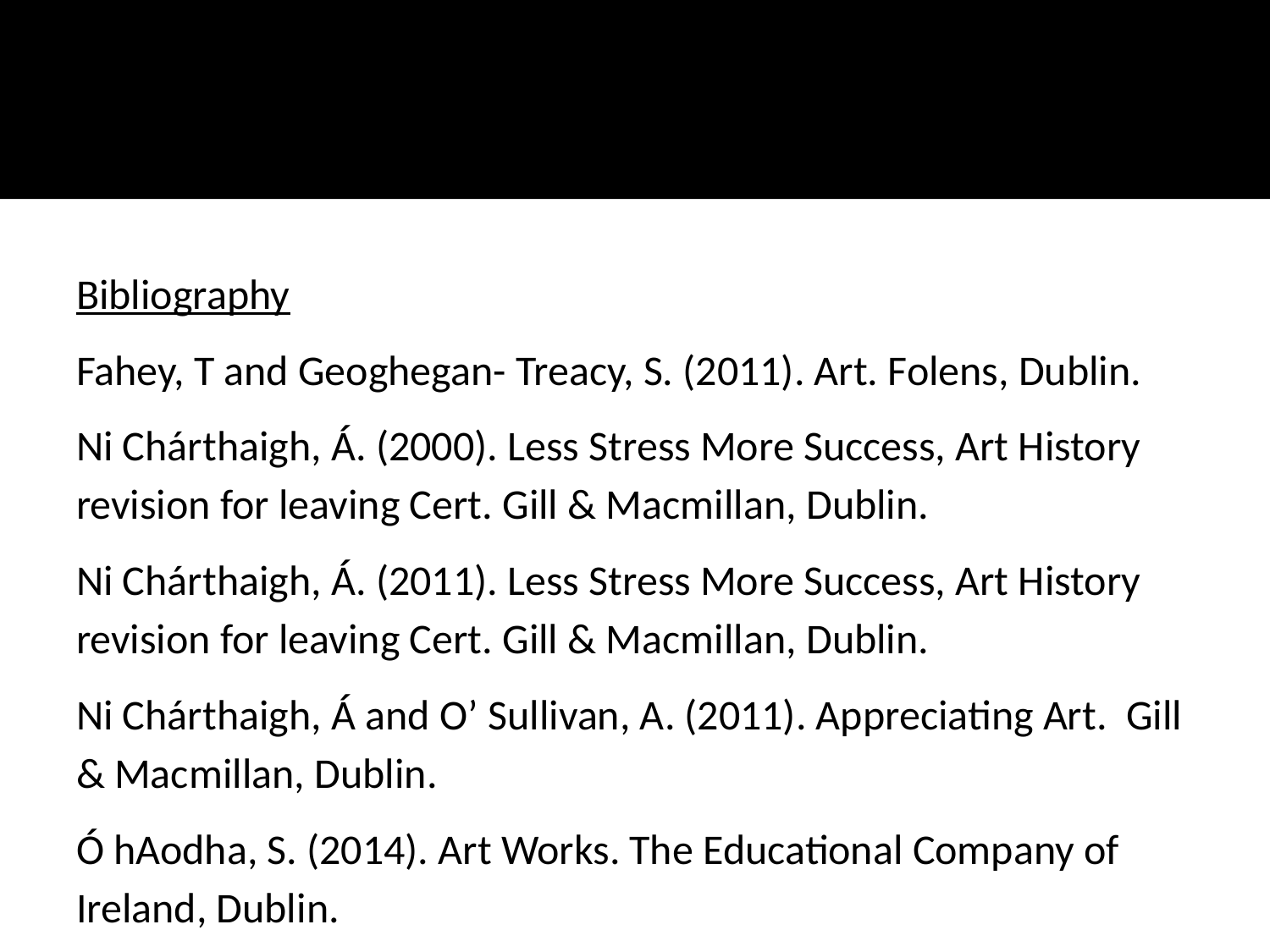

#
Bibliography
Fahey, T and Geoghegan- Treacy, S. (2011). Art. Folens, Dublin.
Ni Chárthaigh, Á. (2000). Less Stress More Success, Art History revision for leaving Cert. Gill & Macmillan, Dublin.
Ni Chárthaigh, Á. (2011). Less Stress More Success, Art History revision for leaving Cert. Gill & Macmillan, Dublin.
Ni Chárthaigh, Á and O’ Sullivan, A. (2011). Appreciating Art.  Gill & Macmillan, Dublin.
Ó hAodha, S. (2014). Art Works. The Educational Company of Ireland, Dublin.